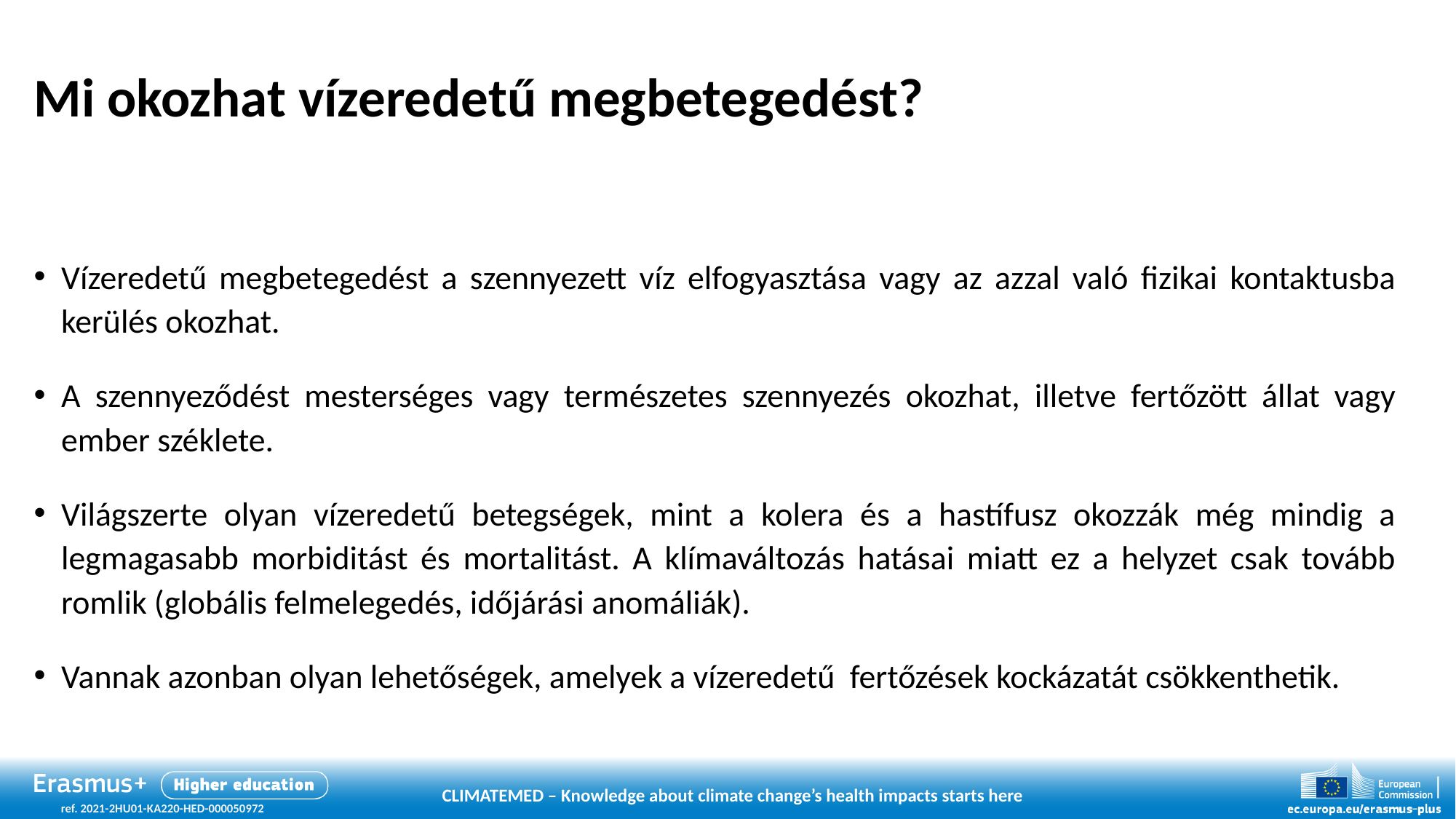

# Mi okozhat vízeredetű megbetegedést?

Vízeredetű megbetegedést a szennyezett víz elfogyasztása vagy az azzal való fizikai kontaktusba kerülés okozhat.
A szennyeződést mesterséges vagy természetes szennyezés okozhat, illetve fertőzött állat vagy ember széklete.
Világszerte olyan vízeredetű betegségek, mint a kolera és a hastífusz okozzák még mindig a legmagasabb morbiditást és mortalitást. A klímaváltozás hatásai miatt ez a helyzet csak tovább romlik (globális felmelegedés, időjárási anomáliák).
Vannak azonban olyan lehetőségek, amelyek a vízeredetű  fertőzések kockázatát csökkenthetik.